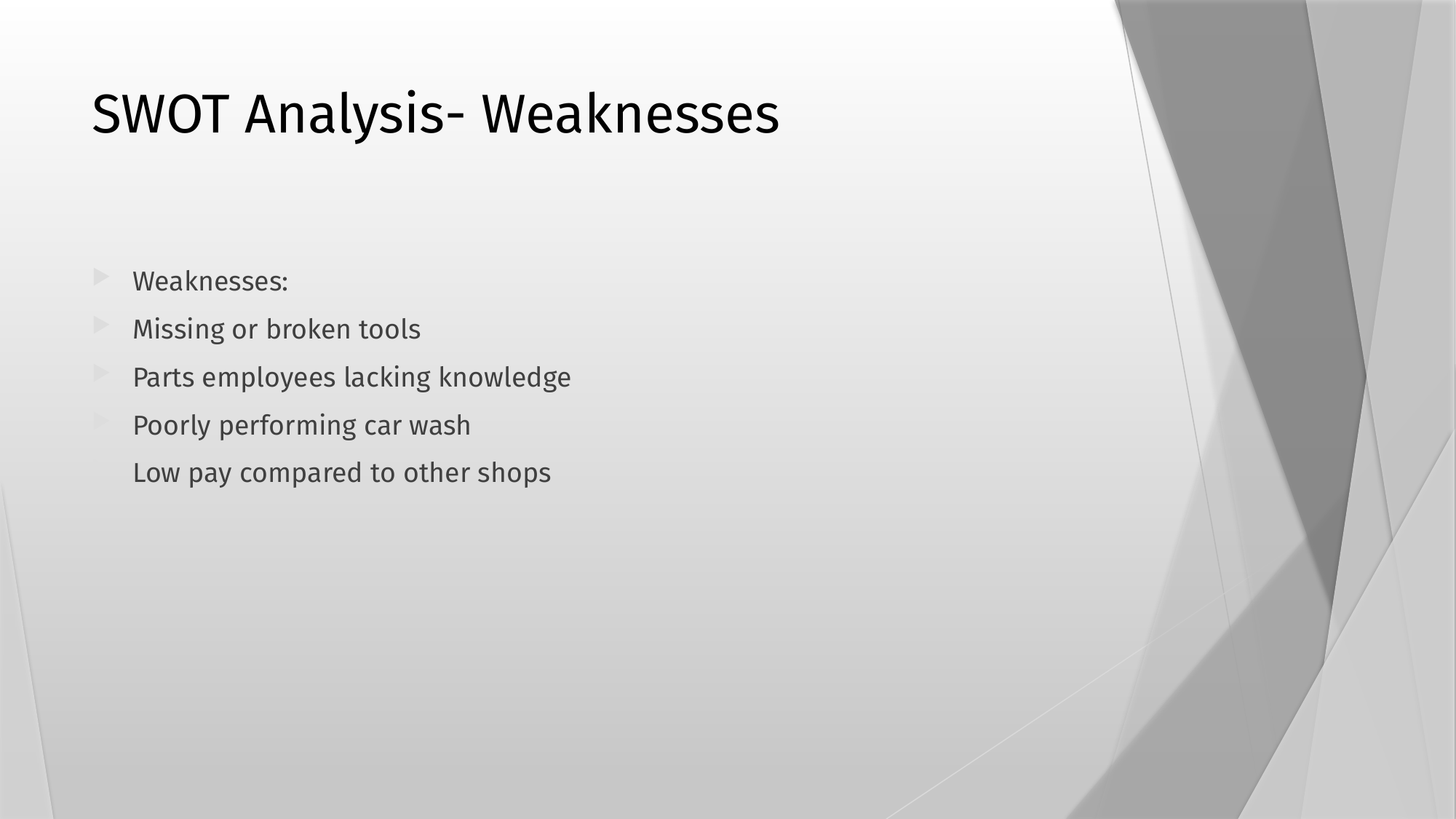

# SWOT Analysis- Weaknesses
Weaknesses:
Missing or broken tools
Parts employees lacking knowledge
Poorly performing car wash
Low pay compared to other shops